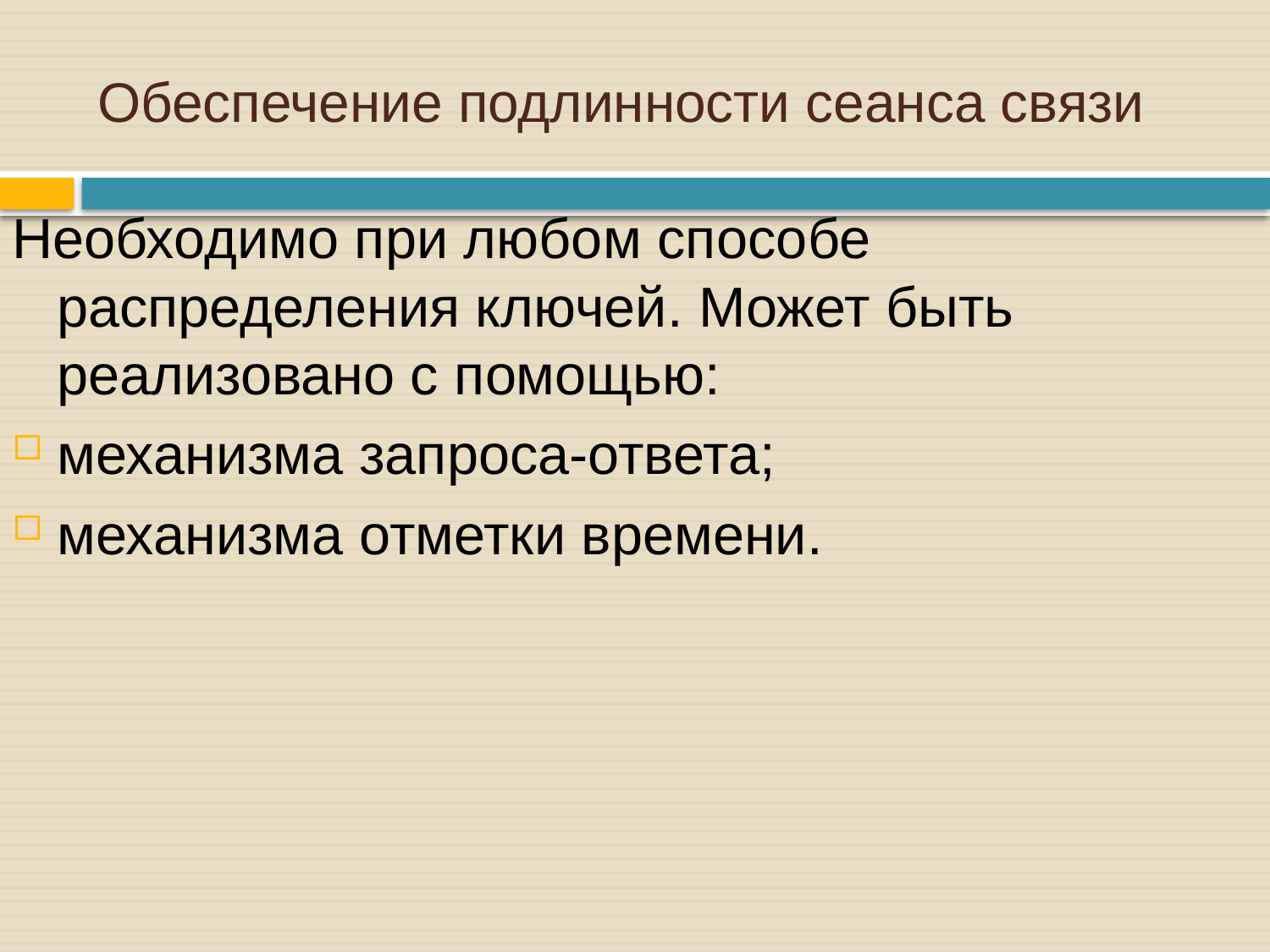

# Обеспечение подлинности сеанса связи
Необходимо при любом способе распределения ключей. Может быть реализовано с помощью:
механизма запроса-ответа;
механизма отметки времени.